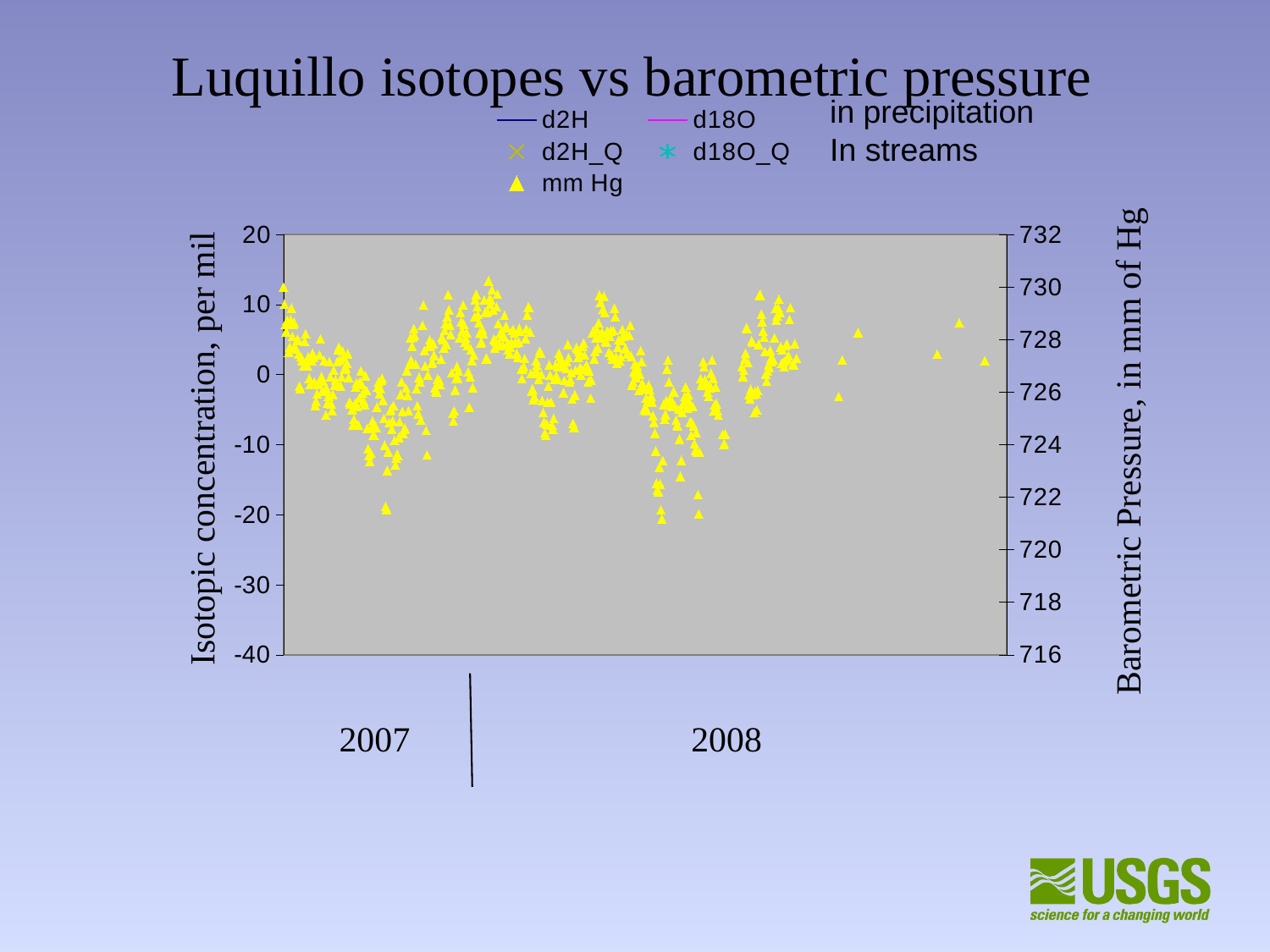

Luquillo isotopes vs barometric pressure

### Chart

| Category |  |  | d2H_Q | d18O_Q |  |
|---|---|---|---|---|---|
Isotopic concentration, per mil
Barometric Pressure, in mm of Hg
2007
2008
in precipitation
In streams